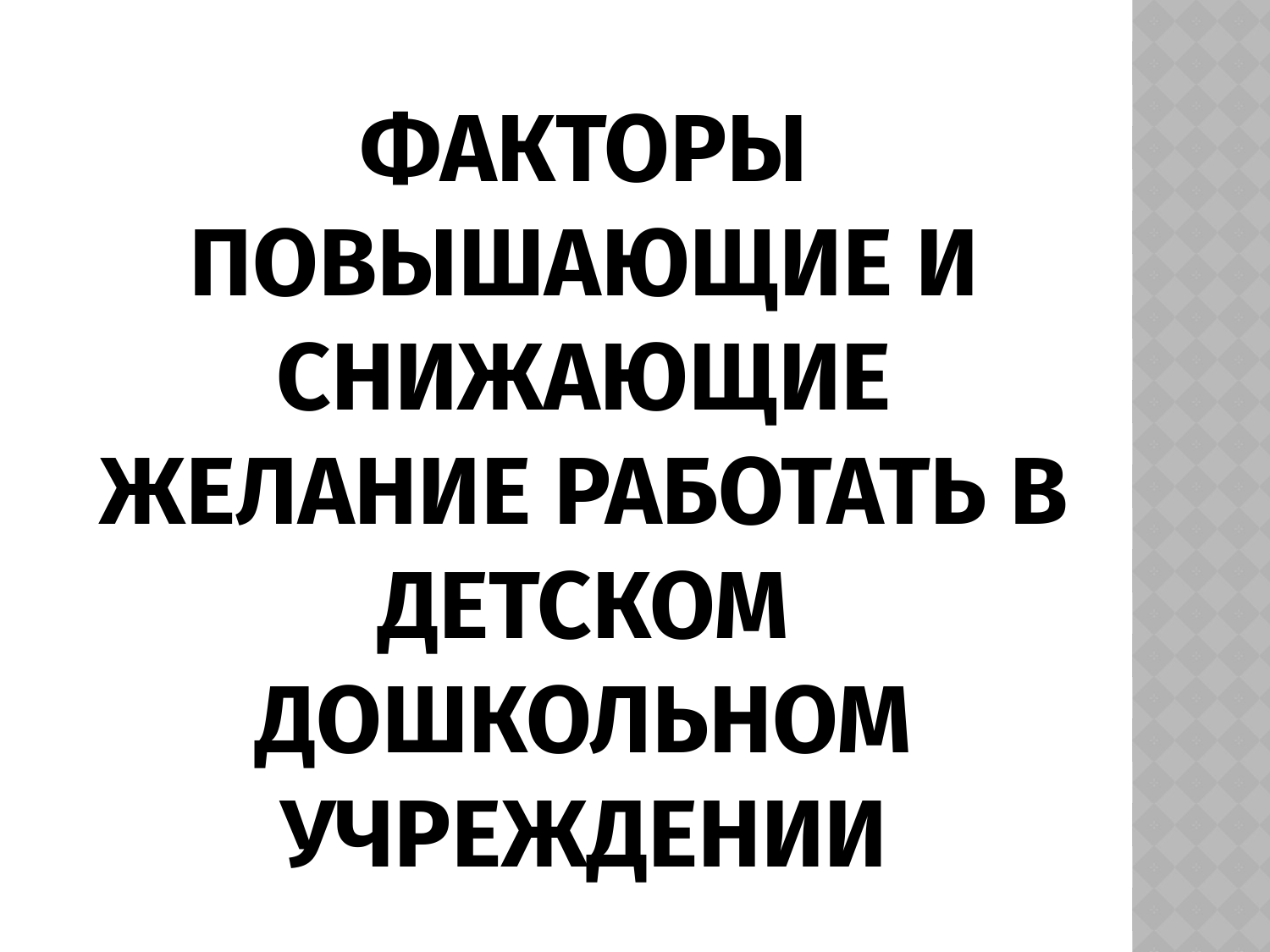

# Факторы повышающие и снижающие желание работать в детском дошкольном учреждении